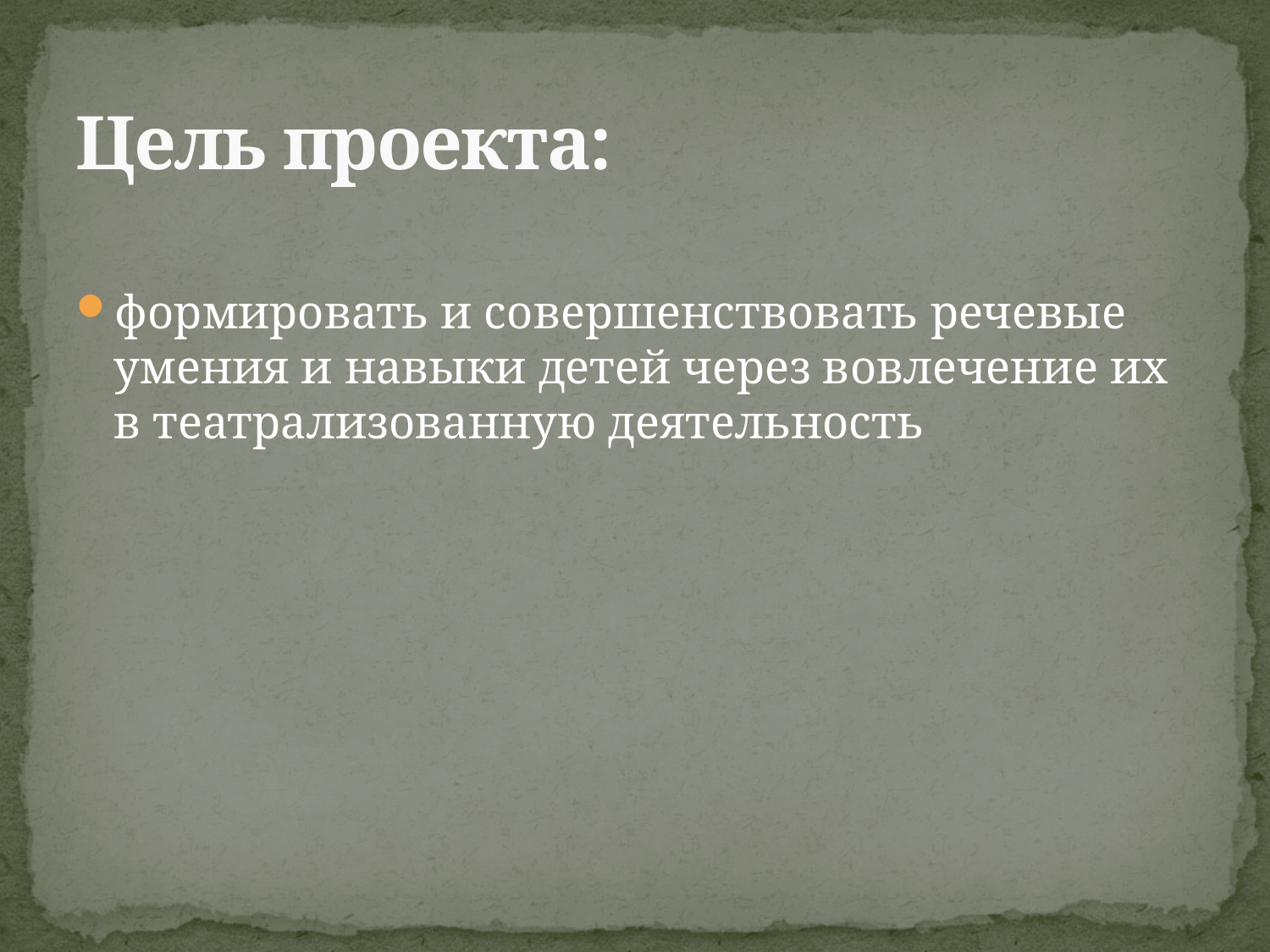

# Цель проекта:

формировать и совершенствовать речевые умения и навыки детей через вовлечение их в театрализованную деятельность